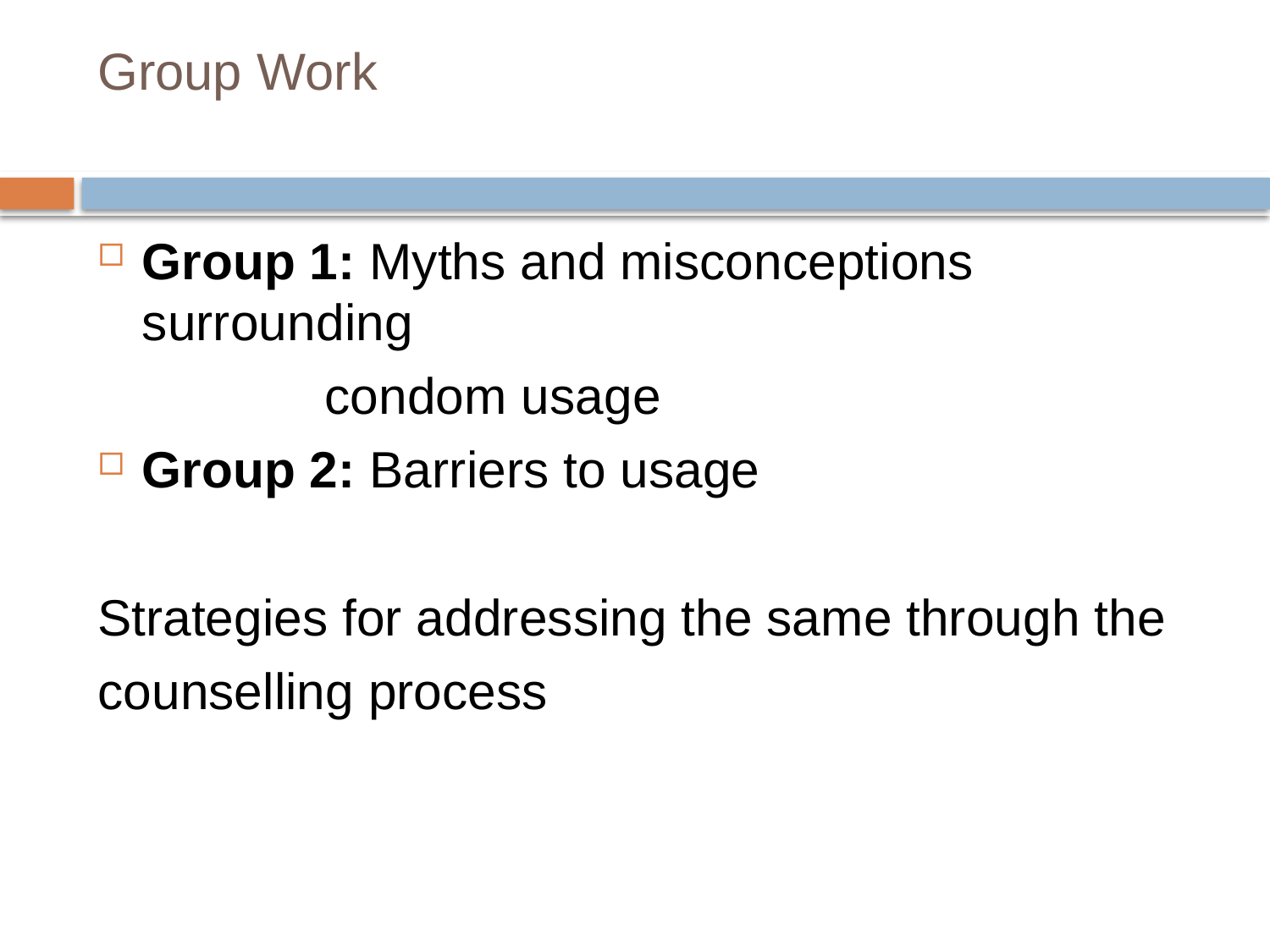

# Group Work
Group 1: Myths and misconceptions surrounding
                condom usage
Group 2: Barriers to usage

Strategies for addressing the same through the
counselling process